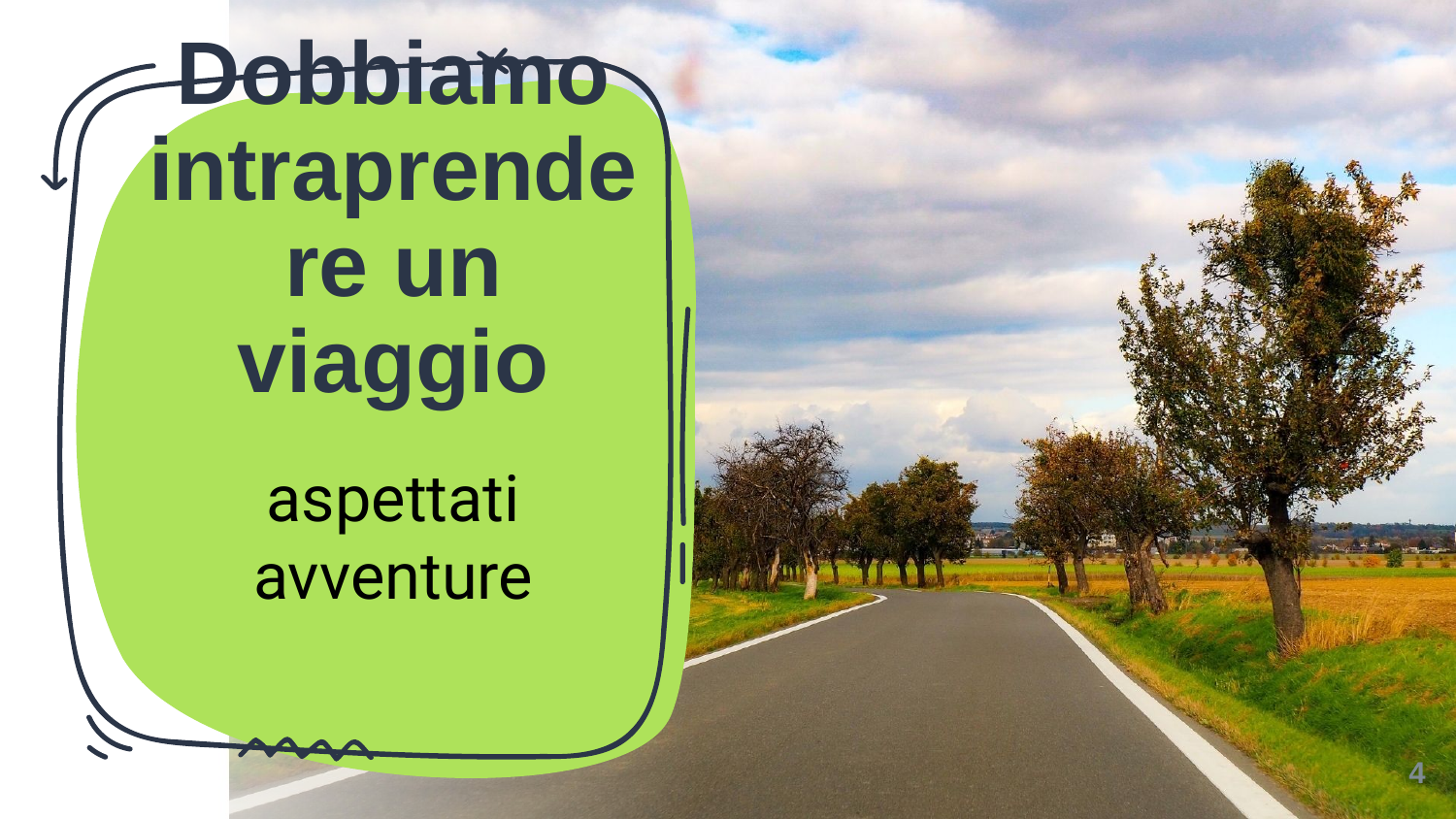

# Dobbiamo intraprendere un viaggio
aspettati avventure
4